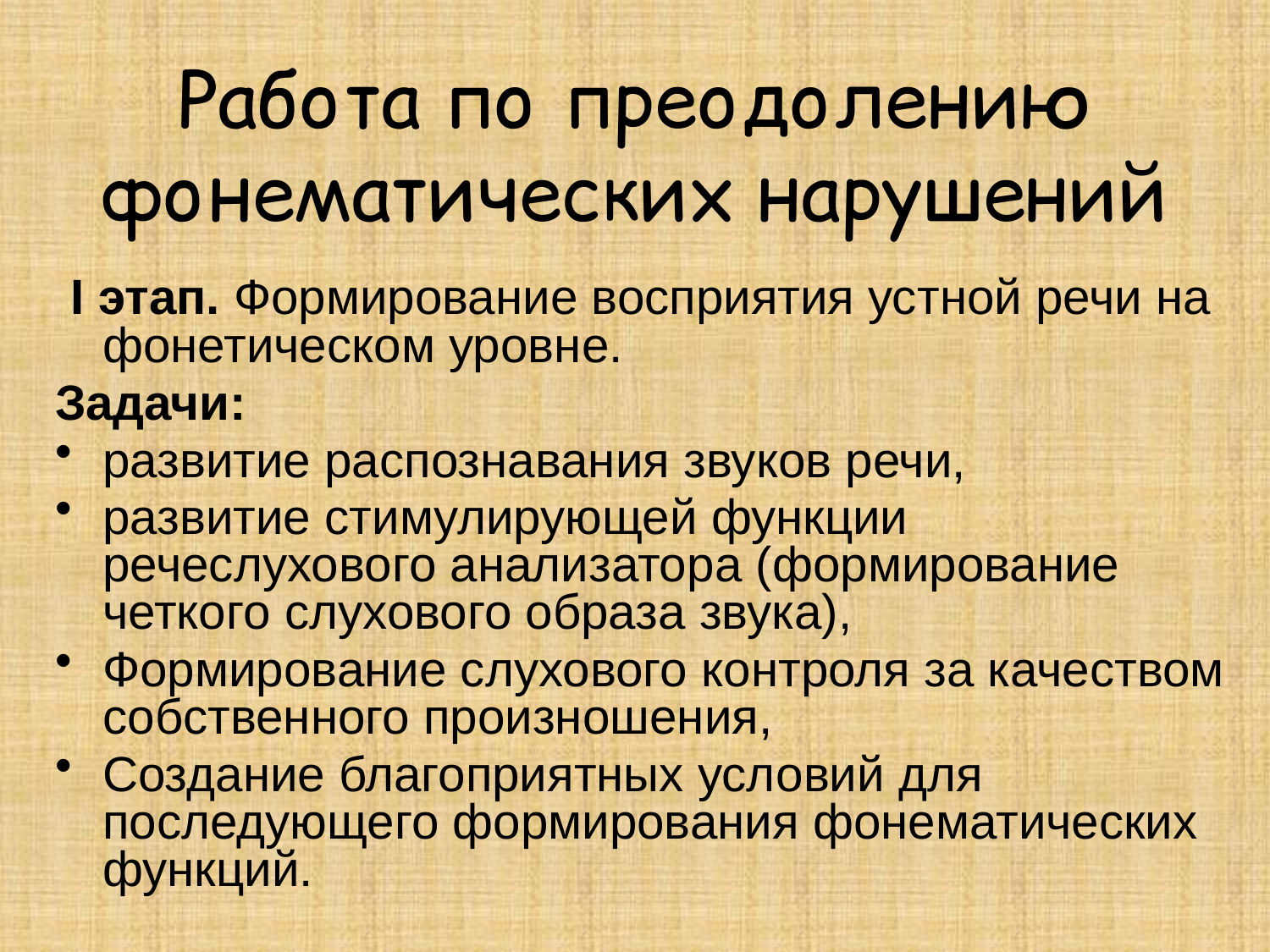

# Работа по преодолению фонематических нарушений
 I этап. Формирование восприятия устной речи на фонетическом уровне.
Задачи:
развитие распознавания звуков речи,
развитие стимулирующей функции речеслухового анализатора (формирование четкого слухового образа звука),
Формирование слухового контроля за качеством собственного произношения,
Создание благоприятных условий для последующего формирования фонематических функций.